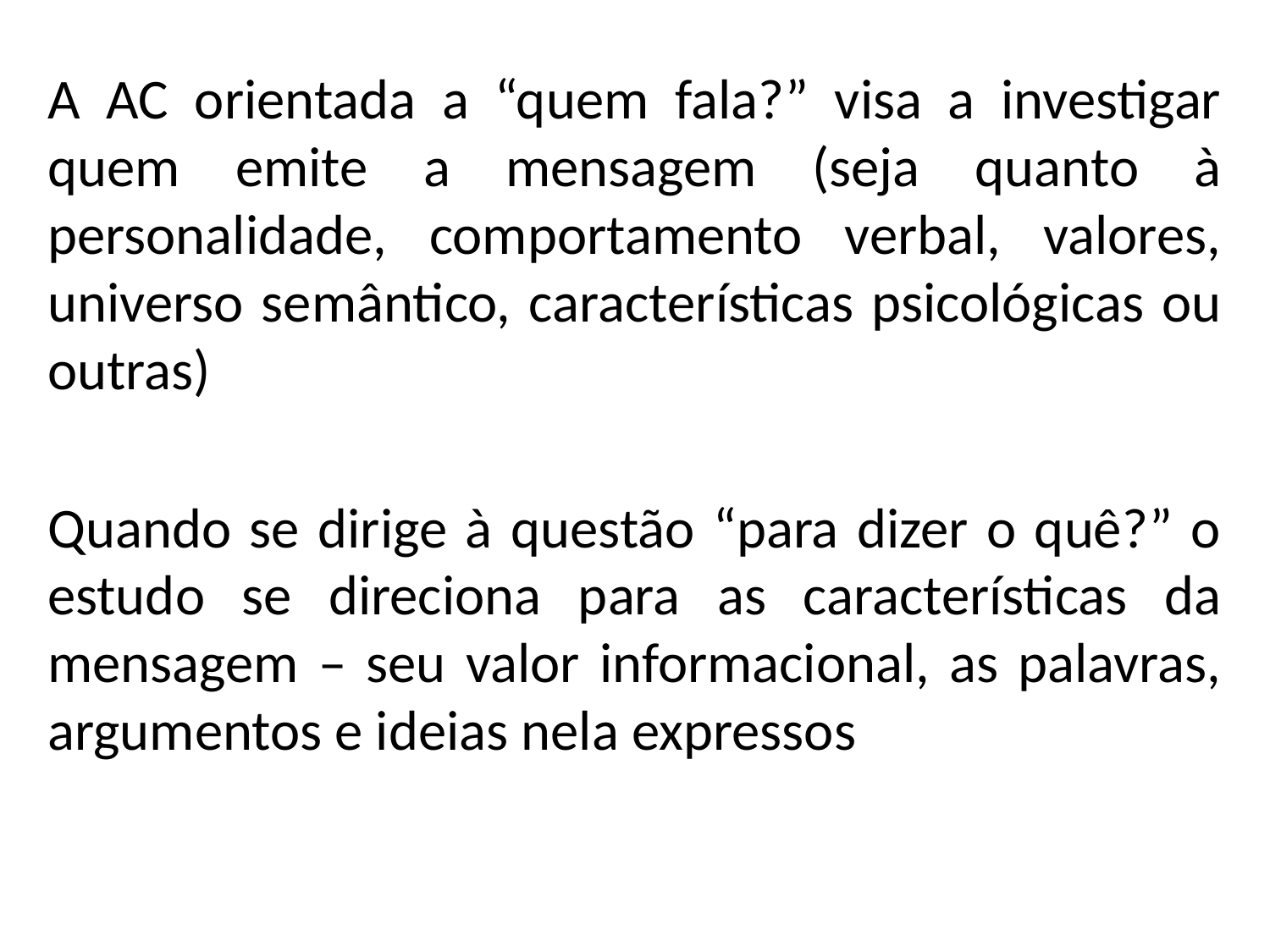

A AC orientada a “quem fala?” visa a investigar quem emite a mensagem (seja quanto à personalidade, comportamento verbal, valores, universo semântico, características psicológicas ou outras)

Quando se dirige à questão “para dizer o quê?” o estudo se direciona para as características da mensagem – seu valor informacional, as palavras, argumentos e ideias nela expressos